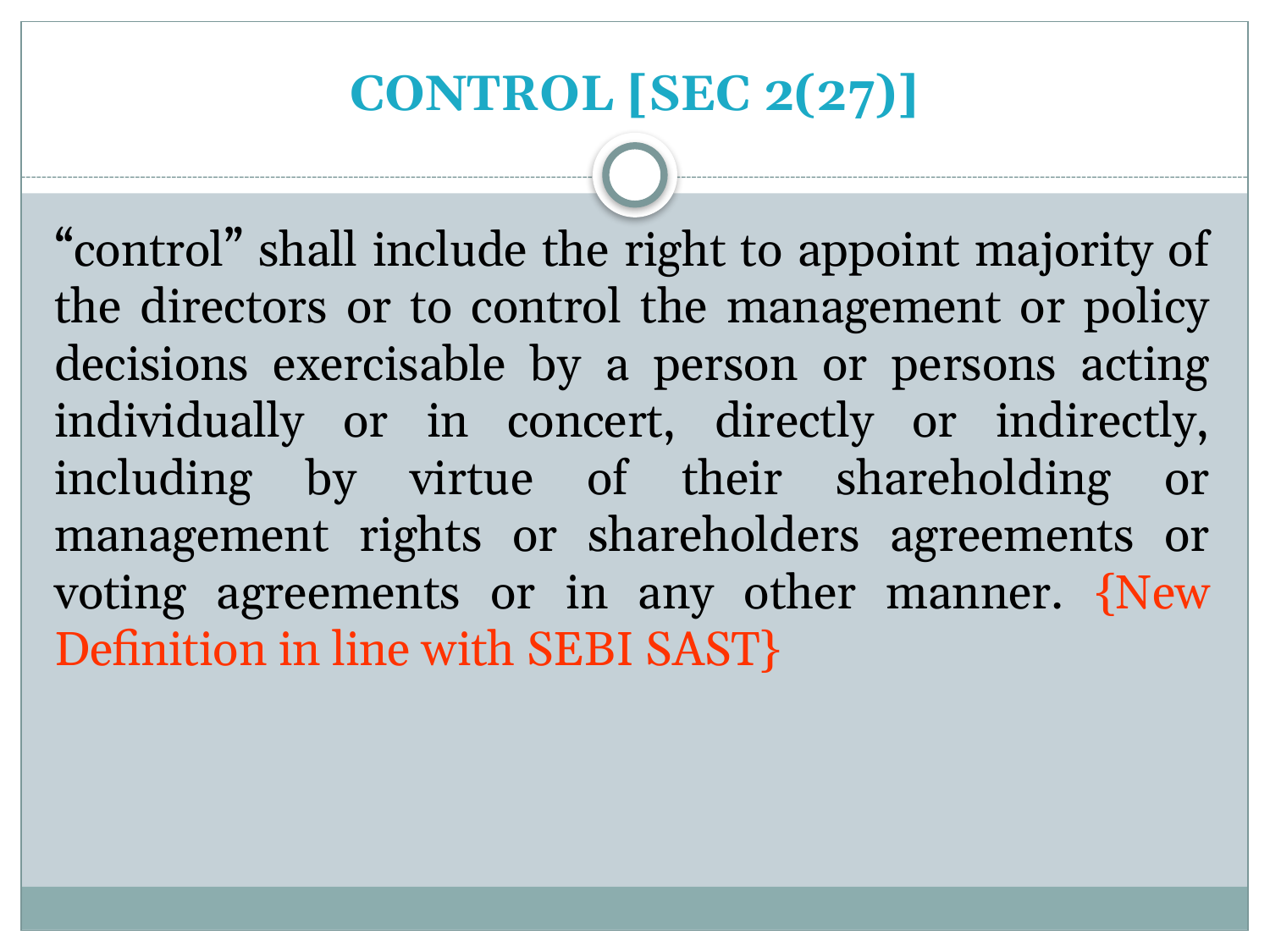

# Control [Sec 2(27)]
“control” shall include the right to appoint majority of the directors or to control the management or policy decisions exercisable by a person or persons acting individually or in concert, directly or indirectly, including by virtue of their shareholding or management rights or shareholders agreements or voting agreements or in any other manner. {New Definition in line with SEBI SAST}